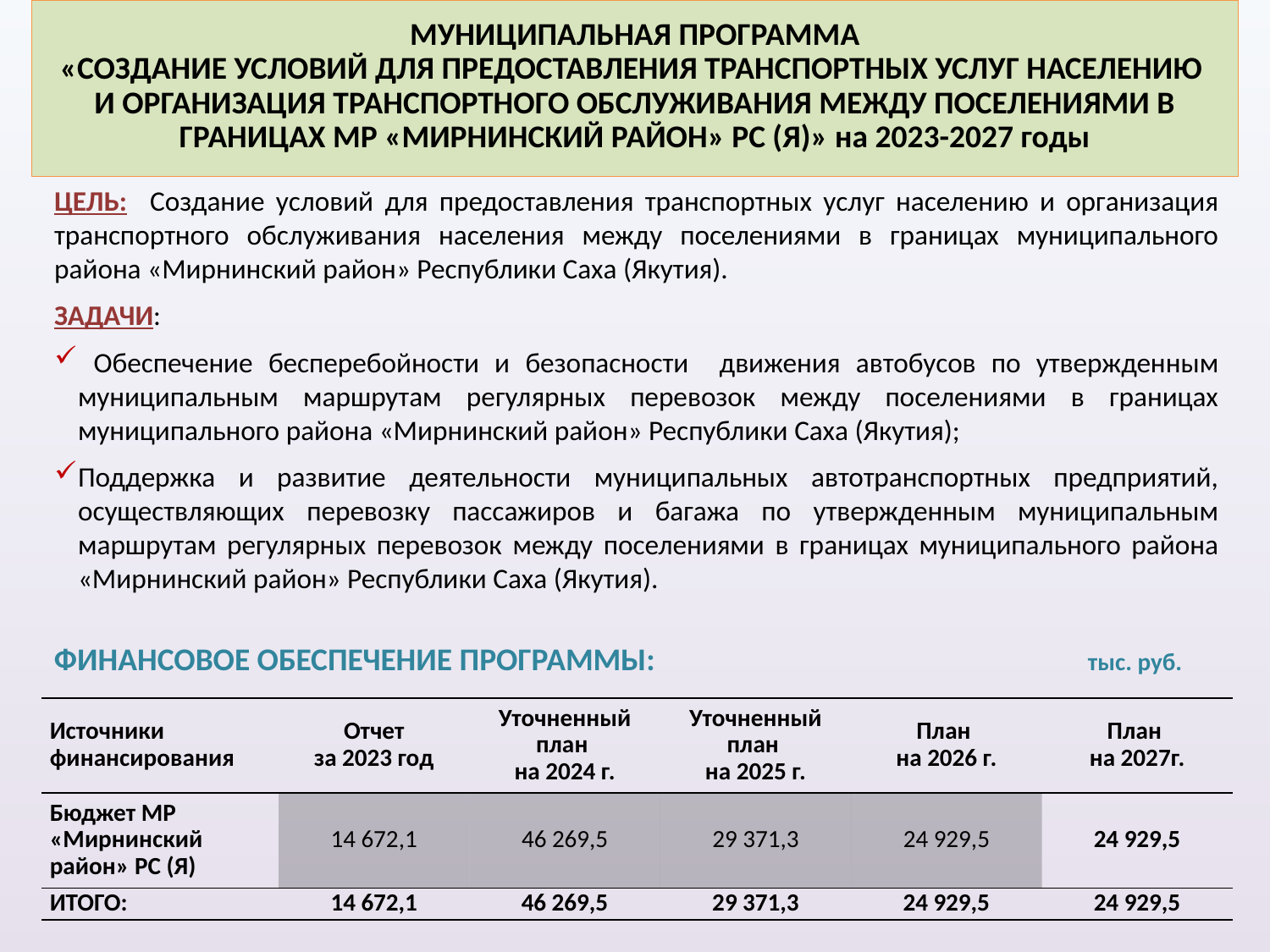

# МУНИЦИПАЛЬНАЯ ПРОГРАММА «СОЗДАНИЕ УСЛОВИЙ ДЛЯ ПРЕДОСТАВЛЕНИЯ ТРАНСПОРТНЫХ УСЛУГ НАСЕЛЕНИЮ И ОРГАНИЗАЦИЯ ТРАНСПОРТНОГО ОБСЛУЖИВАНИЯ МЕЖДУ ПОСЕЛЕНИЯМИ В ГРАНИЦАХ МР «МИРНИНСКИЙ РАЙОН» РС (Я)» на 2023-2027 годы
ЦЕЛЬ:  Создание условий для предоставления транспортных услуг населению и организация транспортного обслуживания населения между поселениями в границах муниципального района «Мирнинский район» Республики Саха (Якутия).
ЗАДАЧИ:
 Обеспечение бесперебойности и безопасности  движения автобусов по утвержденным муниципальным маршрутам регулярных перевозок между поселениями в границах муниципального района «Мирнинский район» Республики Саха (Якутия);
Поддержка и развитие деятельности муниципальных автотранспортных предприятий, осуществляющих перевозку пассажиров и багажа по утвержденным муниципальным маршрутам регулярных перевозок между поселениями в границах муниципального района «Мирнинский район» Республики Саха (Якутия).
ФИНАНСОВОЕ ОБЕСПЕЧЕНИЕ ПРОГРАММЫ:                                                            тыс. руб.
| Источники финансирования | Отчет за 2023 год | Уточненный план на 2024 г. | Уточненный план на 2025 г. | План на 2026 г. | План на 2027г. |
| --- | --- | --- | --- | --- | --- |
| Бюджет МР «Мирнинский район» РС (Я) | 14 672,1 | 46 269,5 | 29 371,3 | 24 929,5 | 24 929,5 |
| ИТОГО: | 14 672,1 | 46 269,5 | 29 371,3 | 24 929,5 | 24 929,5 |